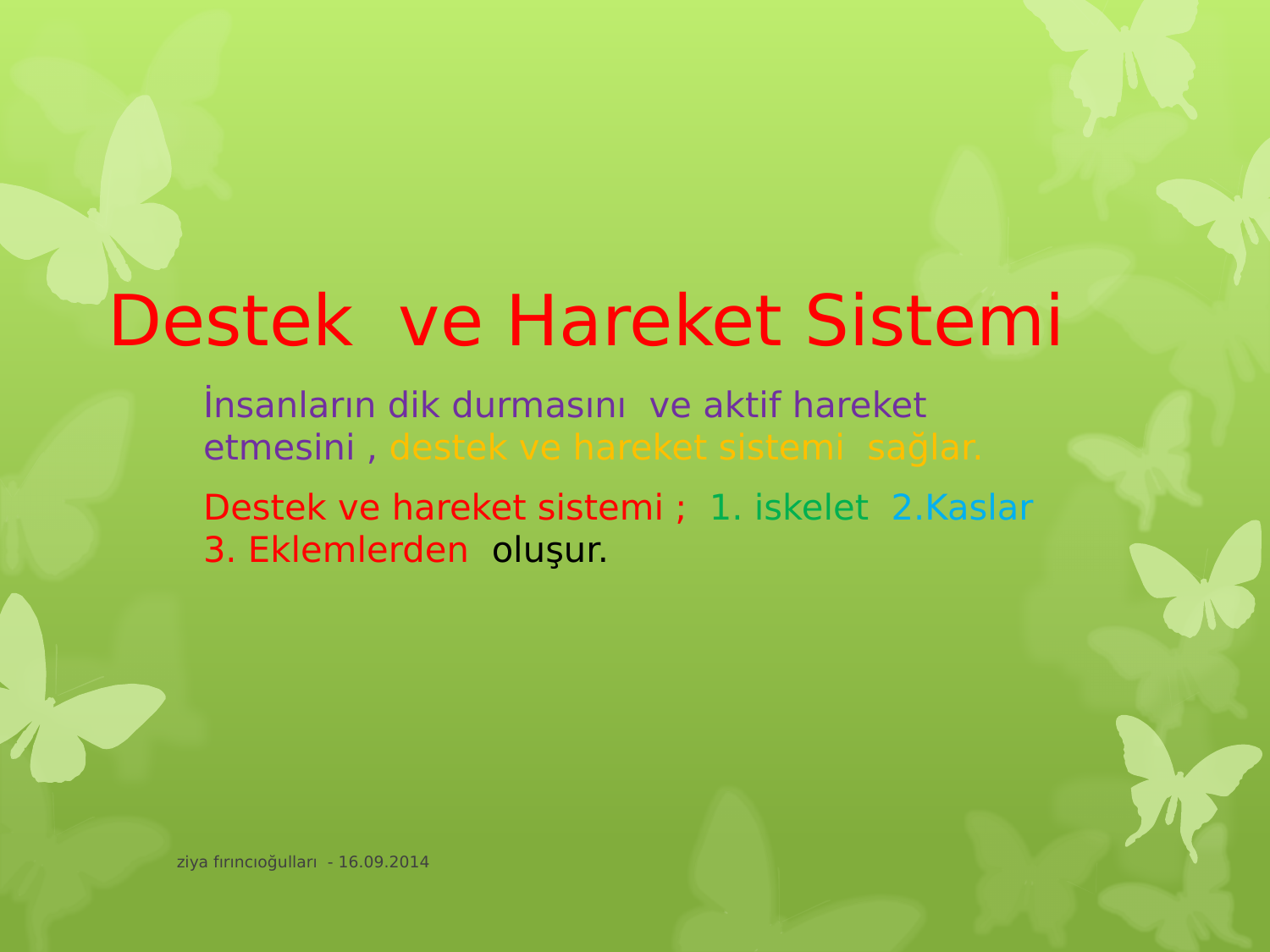

# Destek  ve Hareket Sistemi
İnsanların dik durmasını  ve aktif hareket etmesini , destek ve hareket sistemi  sağlar.
Destek ve hareket sistemi ;  1. iskelet  2.Kaslar 3. Eklemlerden  oluşur.
ziya fırıncıoğulları  - 16.09.2014